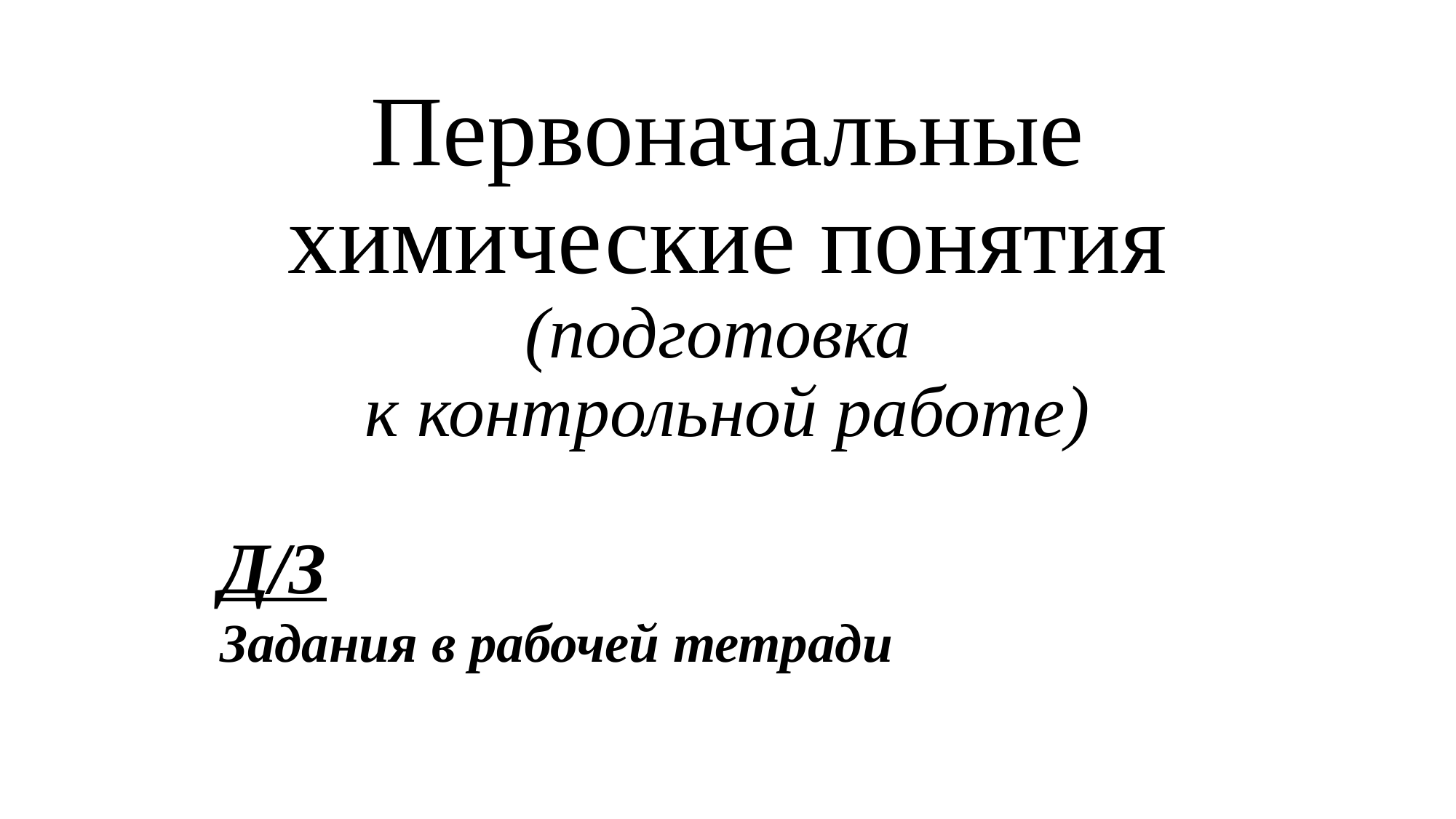

# Первоначальные химические понятия (подготовка к контрольной работе)
Д/З
Задания в рабочей тетради